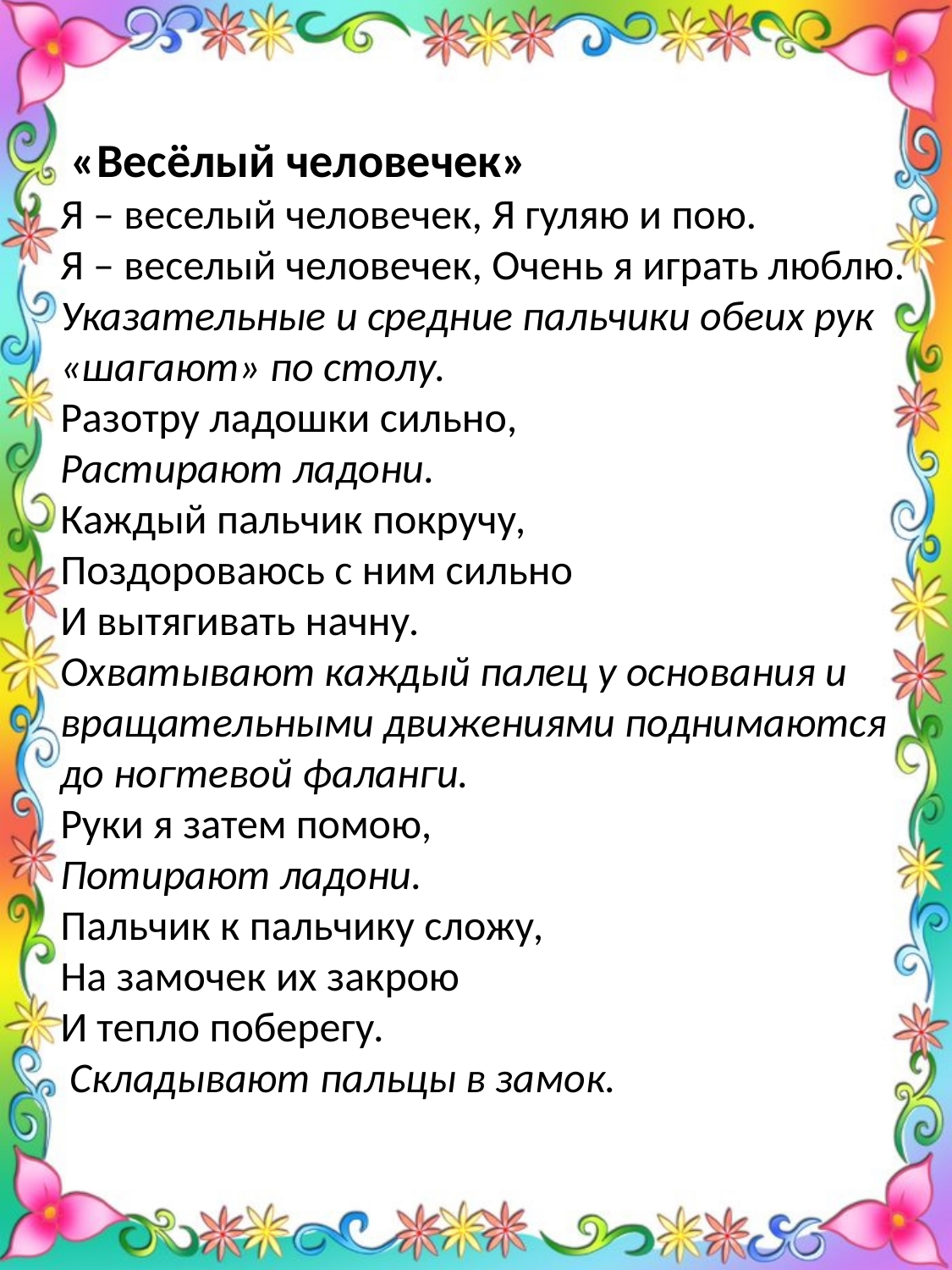

# «Весёлый человечек» Я – веселый человечек, Я гуляю и пою. Я – веселый человечек, Очень я играть люблю.  Указательные и средние пальчики обеих рук «шагают» по столу. Разотру ладошки сильно,  Растирают ладони. Каждый пальчик покручу, Поздороваюсь с ним сильно И вытягивать начну.  Охватывают каждый палец у основания и вращательными движениями поднимаются до ногтевой фаланги. Руки я затем помою,                                               Потирают ладони. Пальчик к пальчику сложу, На замочек их закрою И тепло поберегу.  Складывают пальцы в замок.